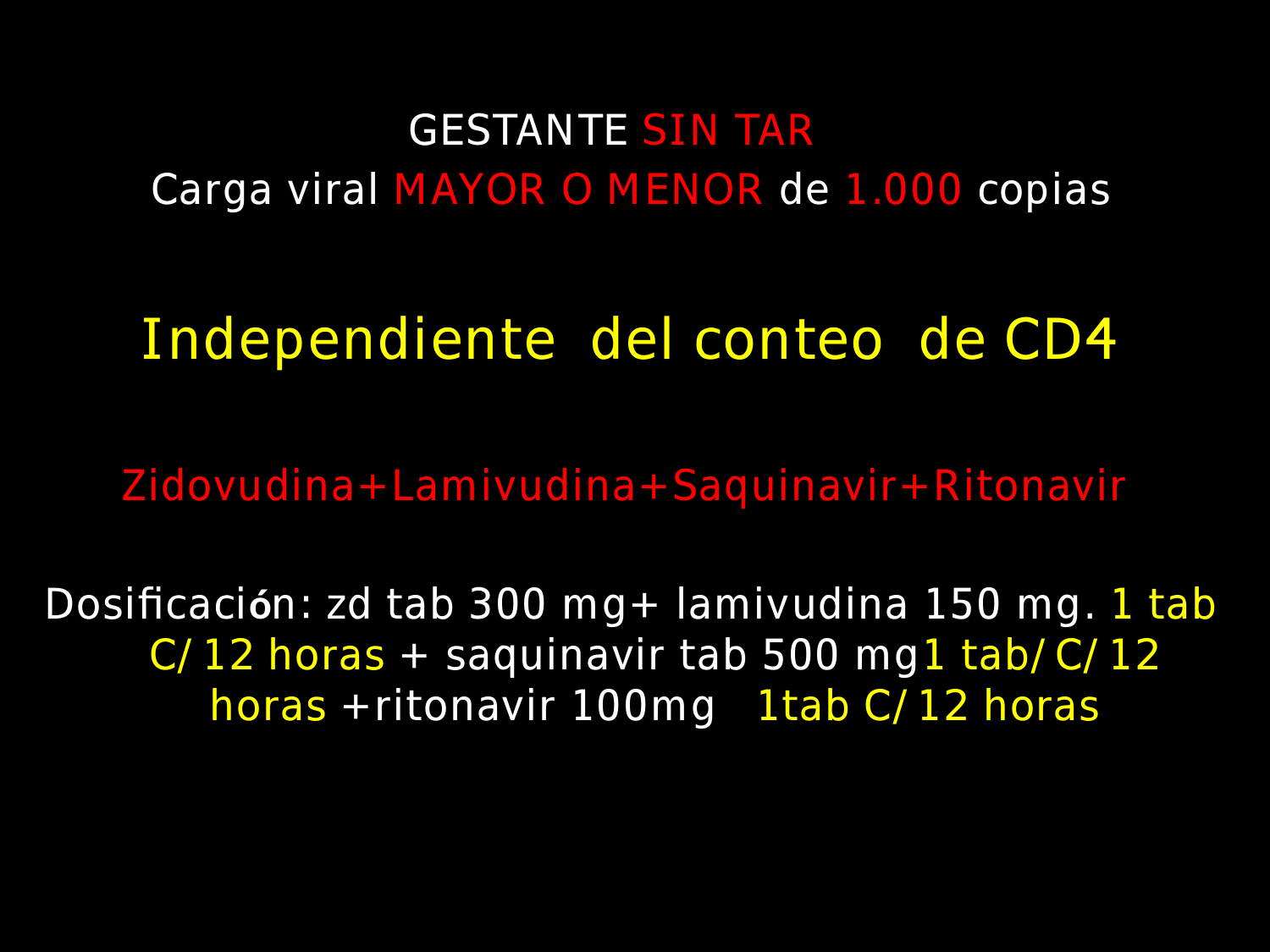

GESTANTE SIN TAR
Carga viral MAYOR O MENOR de 1.000 copias

Independiente  del conteo  de CD4

Zidovudina+Lamivudina+Saquinavir+Ritonavir

Dosificación: zd tab 300 mg+ lamivudina 150 mg. 1 tab C/12 horas + saquinavir tab 500 mg1 tab/C/12 horas +ritonavir 100mg   1tab C/12 horas